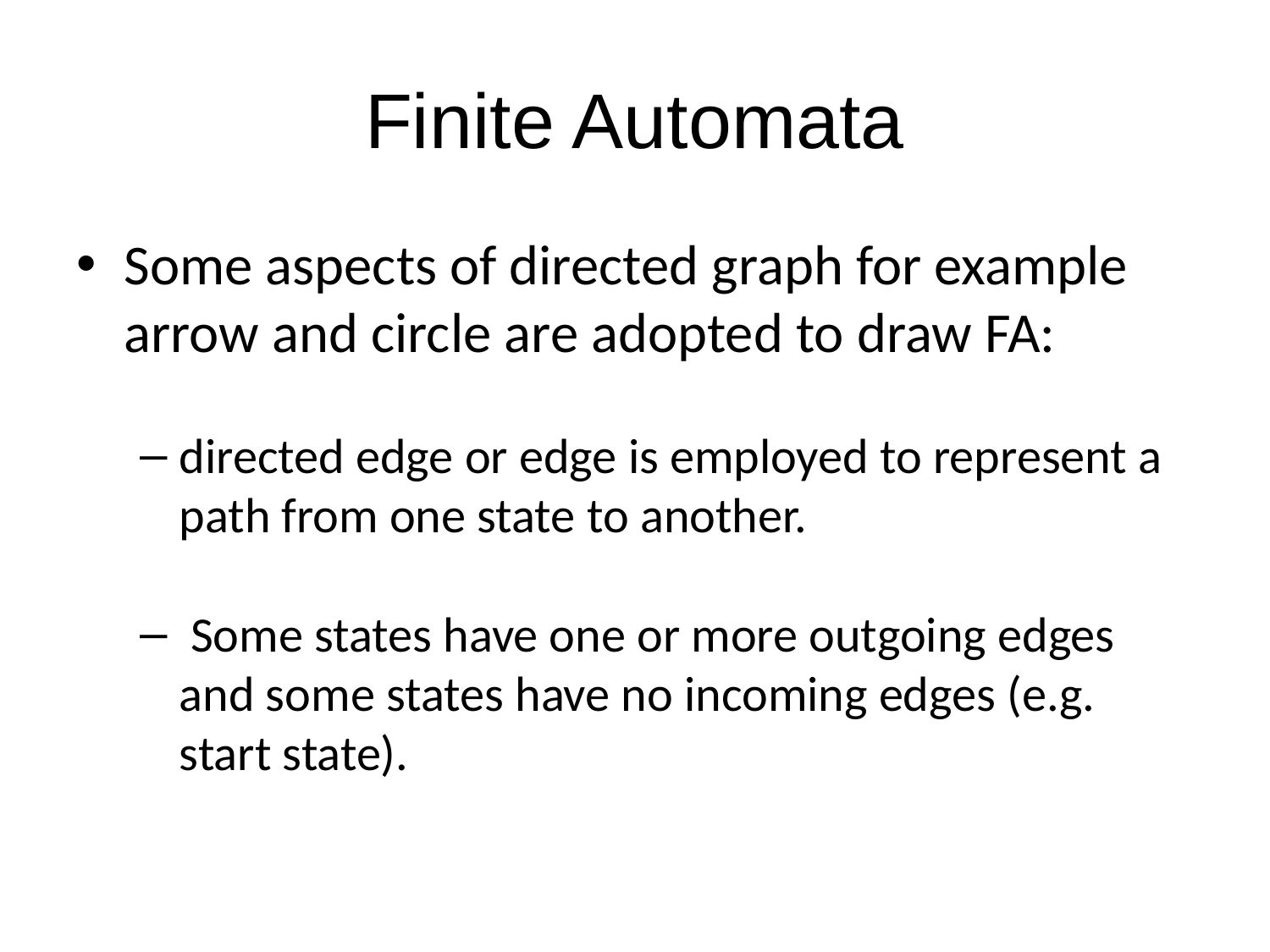

# Finite Automata
Some aspects of directed graph for example arrow and circle are adopted to draw FA:

directed edge or edge is employed to represent a path from one state to another.

 Some states have one or more outgoing edges and some states have no incoming edges (e.g. start state).